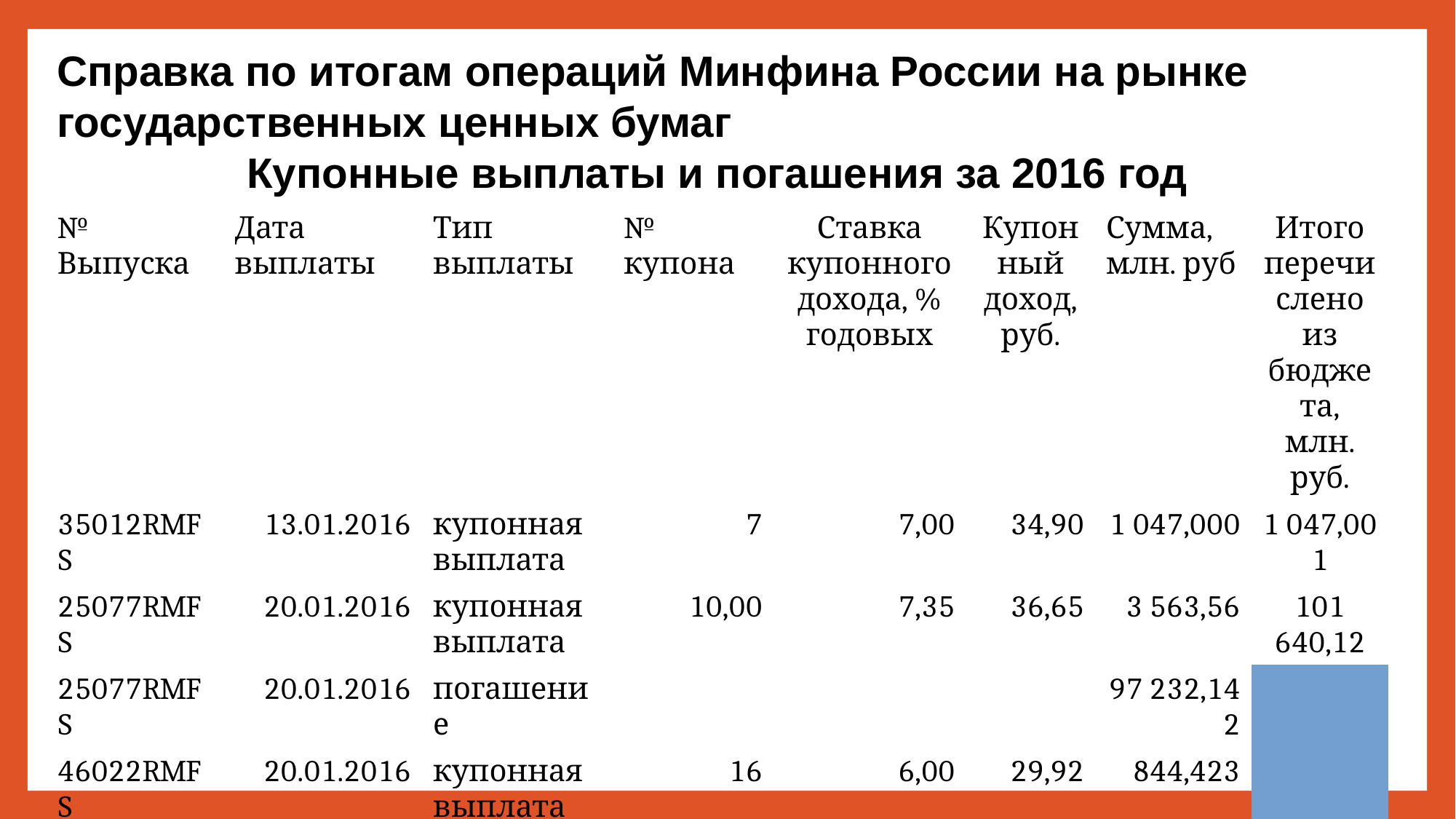

Справка по итогам операций Минфина России на рынке государственных ценных бумаг
Купонные выплаты и погашения за 2016 год
| № Выпуска | Дата выплаты | Тип выплаты | № купона | Ставка купонного дохода, % годовых | Купонный доход, руб. | Сумма, млн. руб | Итого перечислено из бюджета, млн. руб. |
| --- | --- | --- | --- | --- | --- | --- | --- |
| 35012RMFS | 13.01.2016 | купонная выплата | 7 | 7,00 | 34,90 | 1 047,000 | 1 047,001 |
| 25077RMFS | 20.01.2016 | купонная выплата | 10,00 | 7,35 | 36,65 | 3 563,56 | 101 640,12 |
| 25077RMFS | 20.01.2016 | погашение |  |  |  | 97 232,142 |
| 46022RMFS | 20.01.2016 | купонная выплата | 16 | 6,00 | 29,92 | 844,423 |
| 39001RMFS | 22.01.2016 | купонная выплата | 19,00 | 6,00 | 29,92 | 1 555,840 | 1 555,841 |